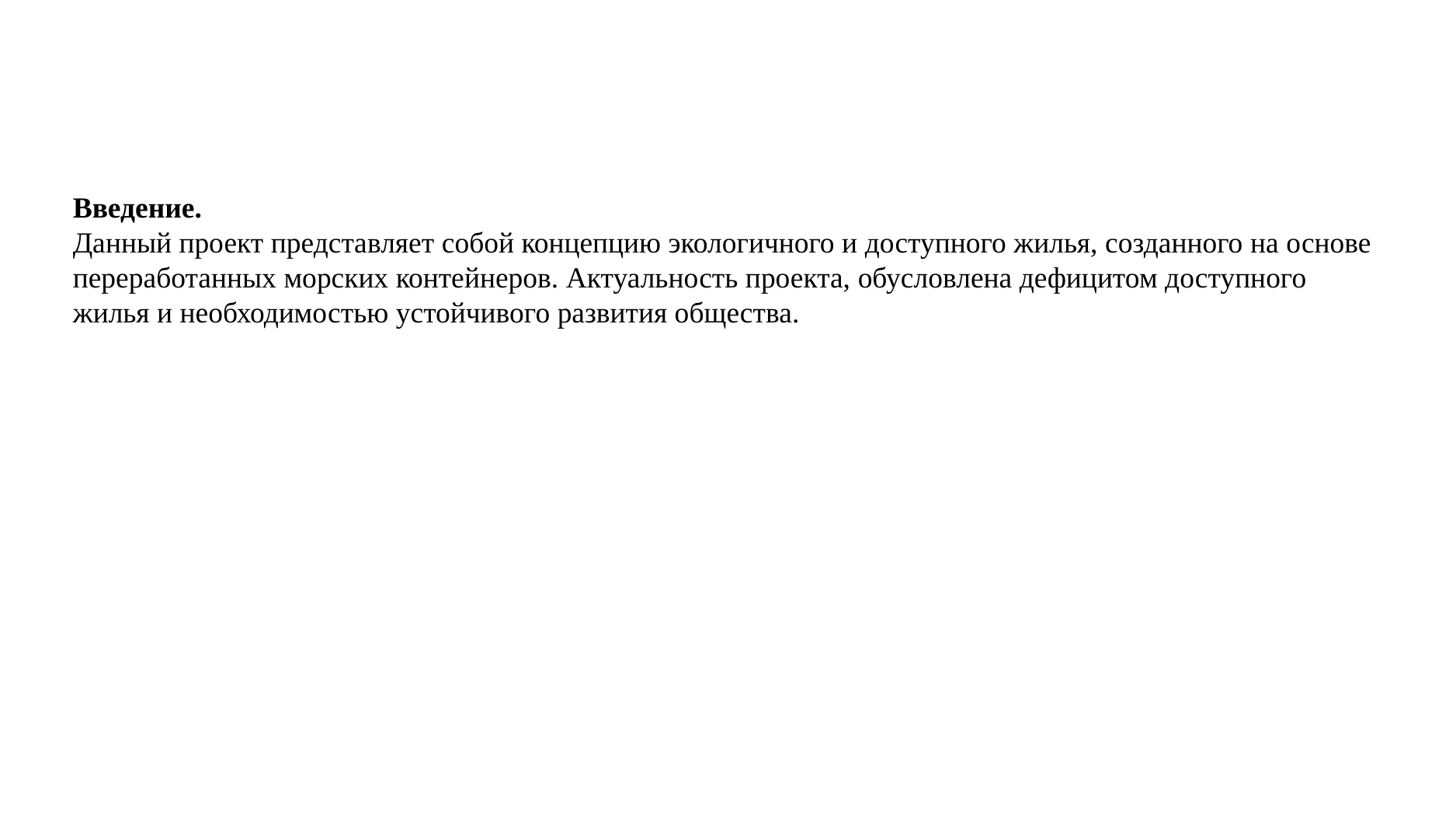

Введение.
Данный проект представляет собой концепцию экологичного и доступного жилья, созданного на основе
переработанных морских контейнеров. Актуальность проекта, обусловлена дефицитом доступного жилья и необходимостью устойчивого развития общества.

#